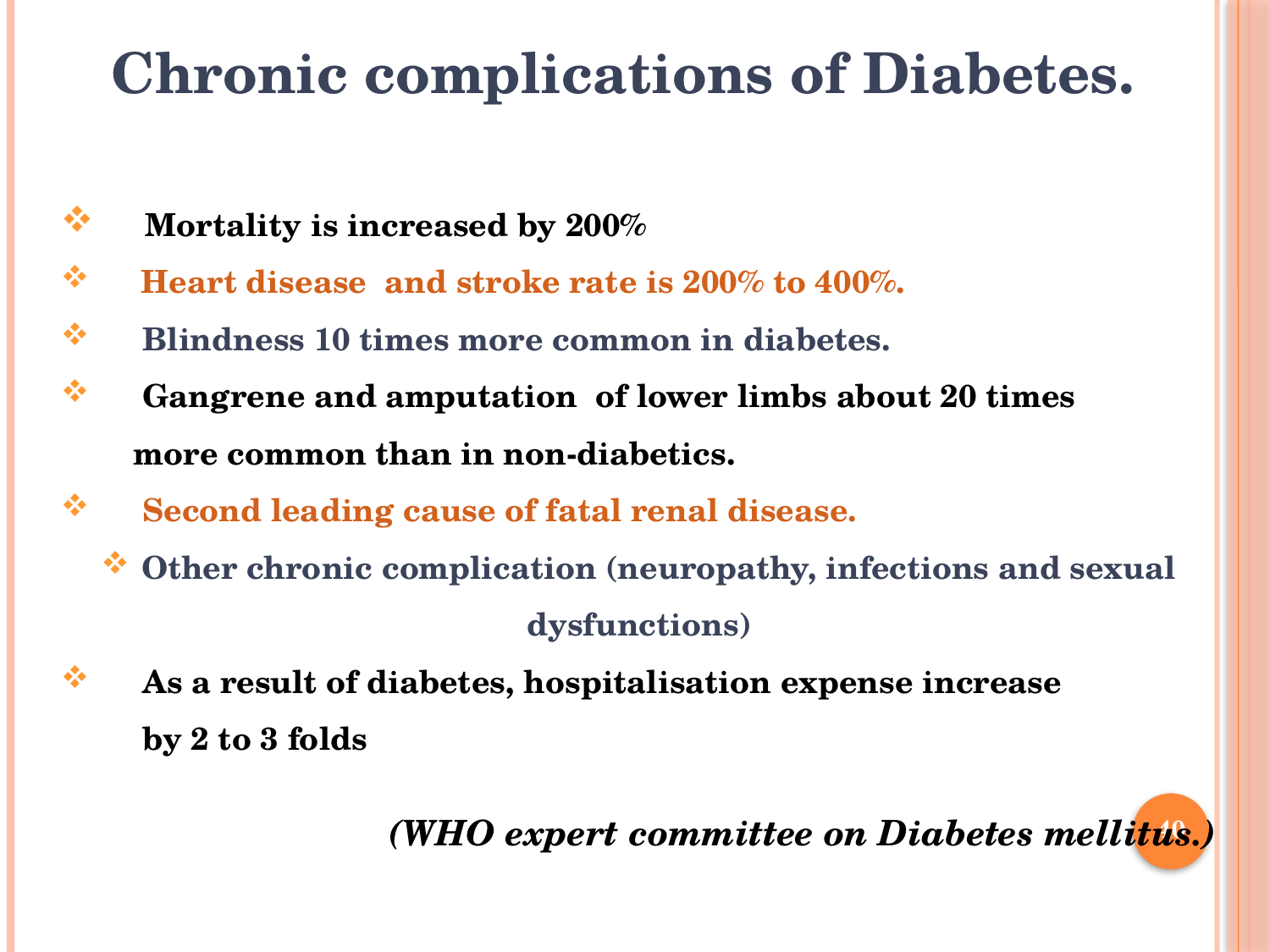

Chronic complications of Diabetes.

     Mortality is increased by 200%
     Heart disease  and stroke rate is 200% to 400%.
     Blindness 10 times more common in diabetes.
     Gangrene and amputation  of lower limbs about 20 times
        more common than in non-diabetics.
     Second leading cause of fatal renal disease.
 Other chronic complication (neuropathy, infections and sexual dysfunctions)
     As a result of diabetes, hospitalisation expense increase
         by 2 to 3 folds

(WHO expert committee on Diabetes mellitus.)
40